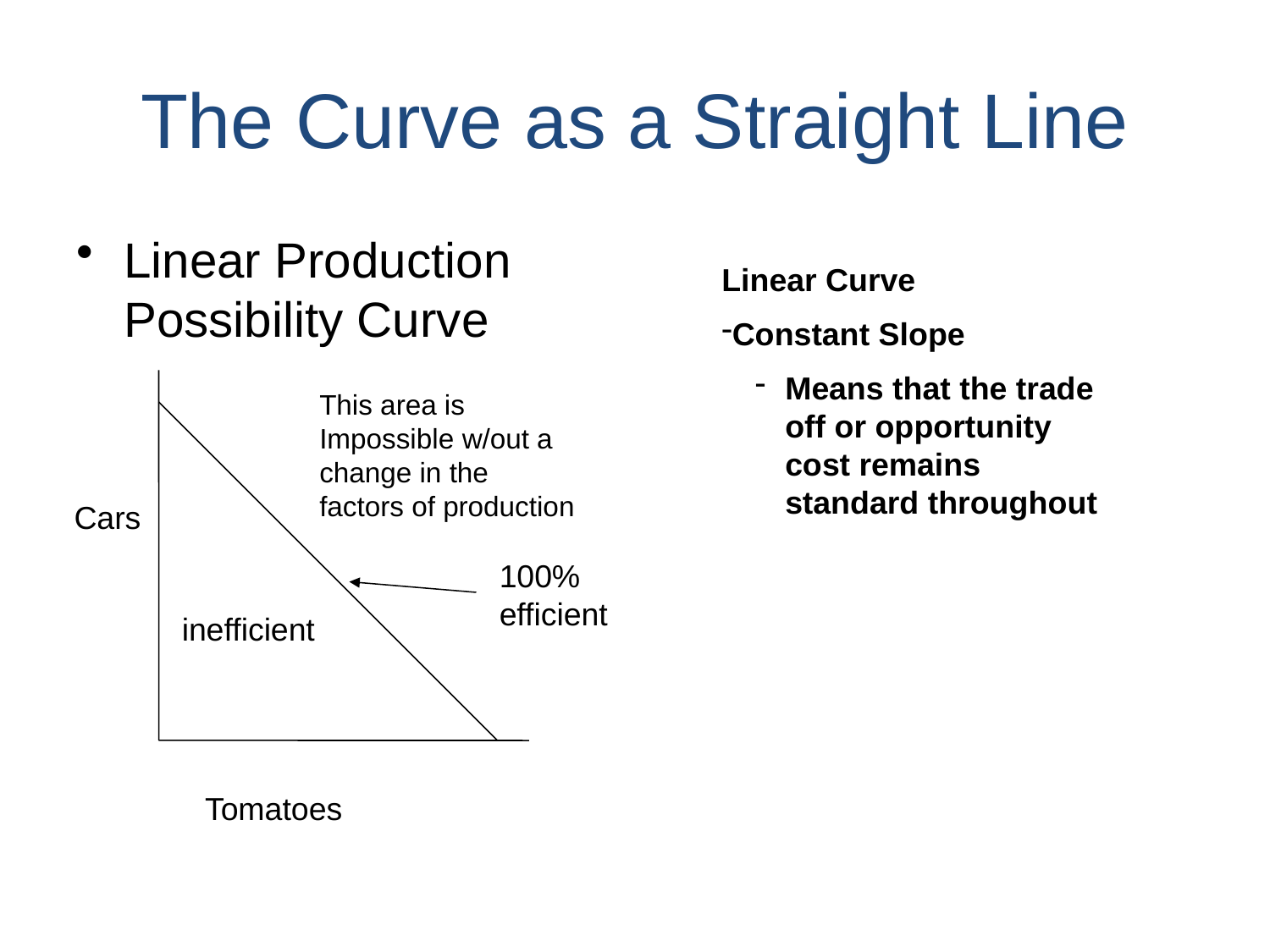

The Curve as a Straight Line
Linear Production Possibility Curve
Linear Curve
Constant Slope
Means that the trade off or opportunity cost remains standard throughout

This area is Impossible w/out a change in the factors of production

Cars
100% efficient

inefficient

Tomatoes